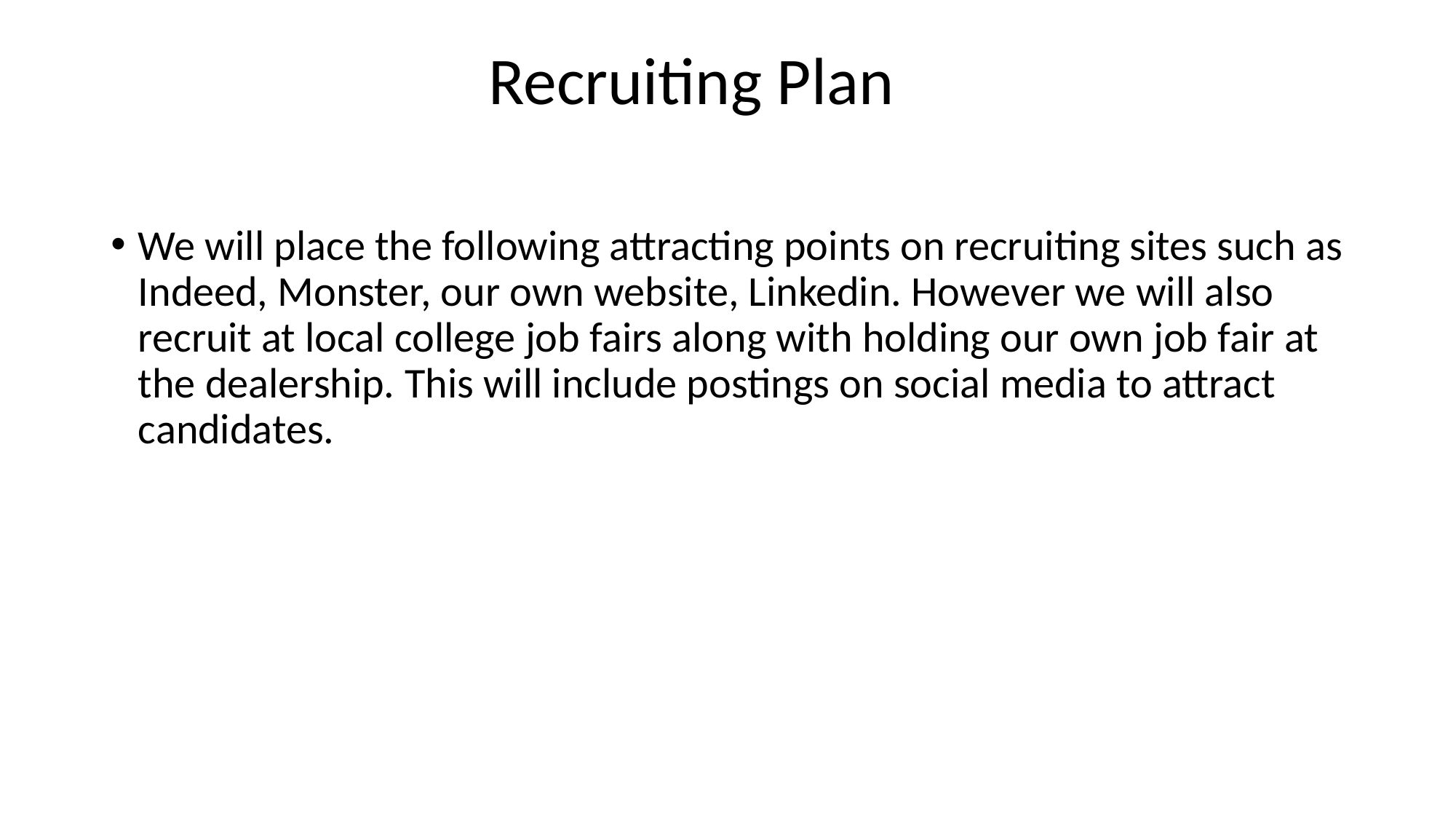

# Recruiting Plan
We will place the following attracting points on recruiting sites such as Indeed, Monster, our own website, Linkedin. However we will also recruit at local college job fairs along with holding our own job fair at the dealership. This will include postings on social media to attract candidates.